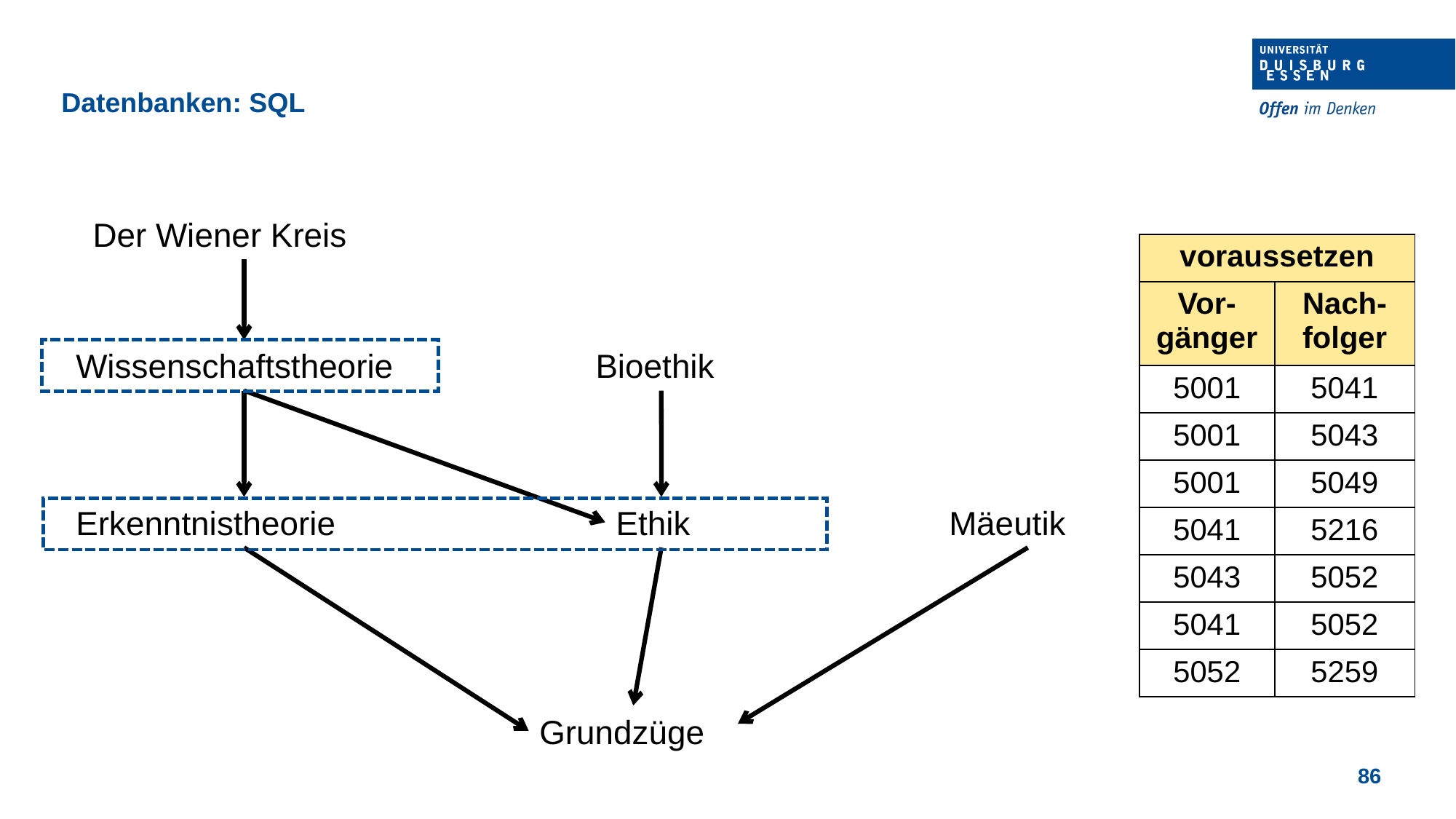

Datenbanken: SQL
Der Wiener Kreis
| voraussetzen |  |
| --- | --- |
| Vor-gänger | Nach-folger |
| 5001 | 5041 |
| 5001 | 5043 |
| 5001 | 5049 |
| 5041 | 5216 |
| 5043 | 5052 |
| 5041 | 5052 |
| 5052 | 5259 |

Wissenschaftstheorie
Bioethik
Erkenntnistheorie
Ethik
Mäeutik

Grundzüge
86